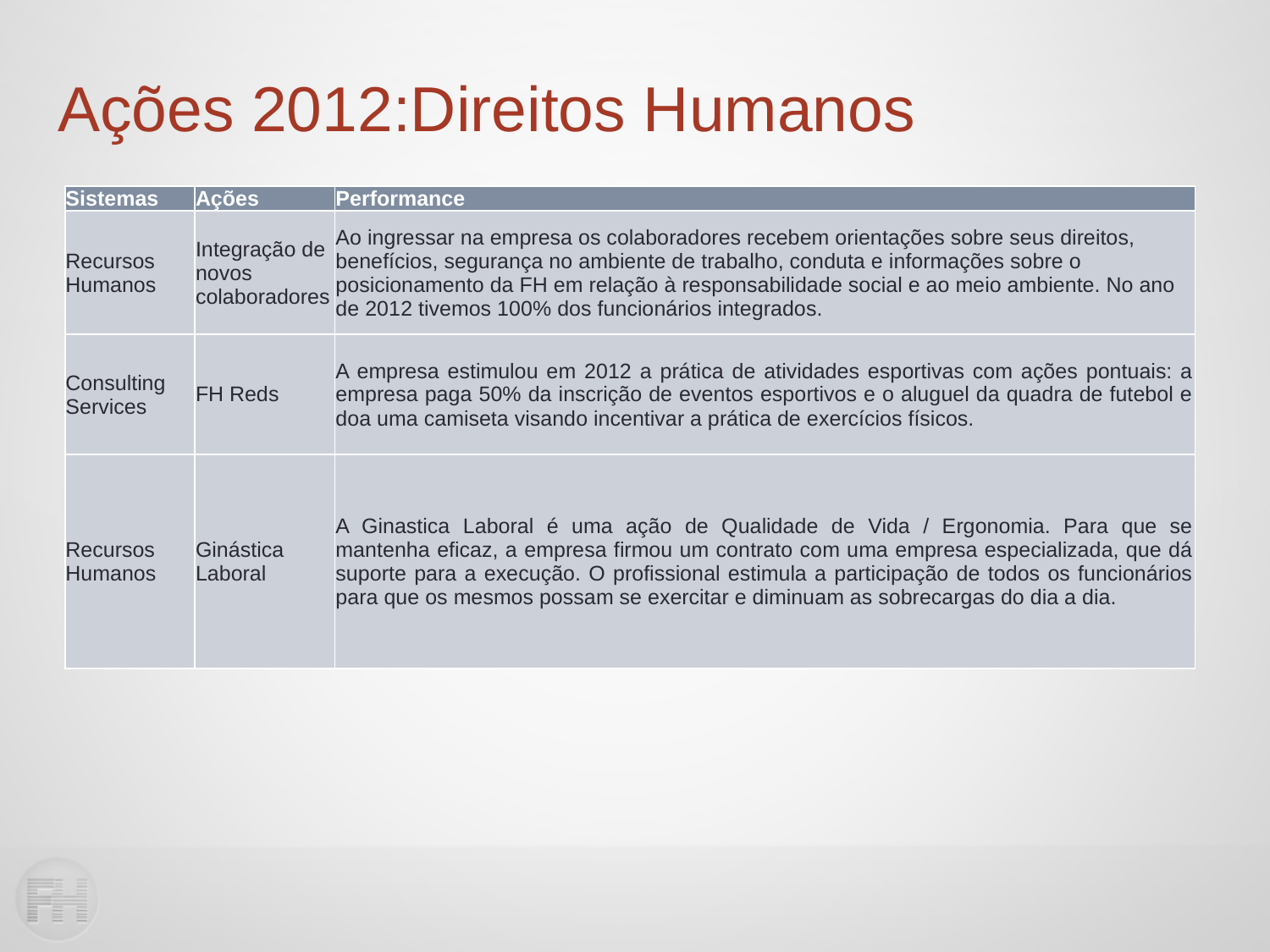

Ações 2012:Direitos Humanos
| Sistemas | Ações | Performance |
| --- | --- | --- |
| Recursos Humanos | Integração de novos colaboradores | Ao ingressar na empresa os colaboradores recebem orientações sobre seus direitos, benefícios, segurança no ambiente de trabalho, conduta e informações sobre o posicionamento da FH em relação à responsabilidade social e ao meio ambiente. No ano de 2012 tivemos 100% dos funcionários integrados. |
| Consulting Services | FH Reds | A empresa estimulou em 2012 a prática de atividades esportivas com ações pontuais: a empresa paga 50% da inscrição de eventos esportivos e o aluguel da quadra de futebol e doa uma camiseta visando incentivar a prática de exercícios físicos. |
| Recursos Humanos | Ginástica Laboral | A Ginastica Laboral é uma ação de Qualidade de Vida / Ergonomia. Para que se mantenha eficaz, a empresa firmou um contrato com uma empresa especializada, que dá suporte para a execução. O profissional estimula a participação de todos os funcionários para que os mesmos possam se exercitar e diminuam as sobrecargas do dia a dia. |